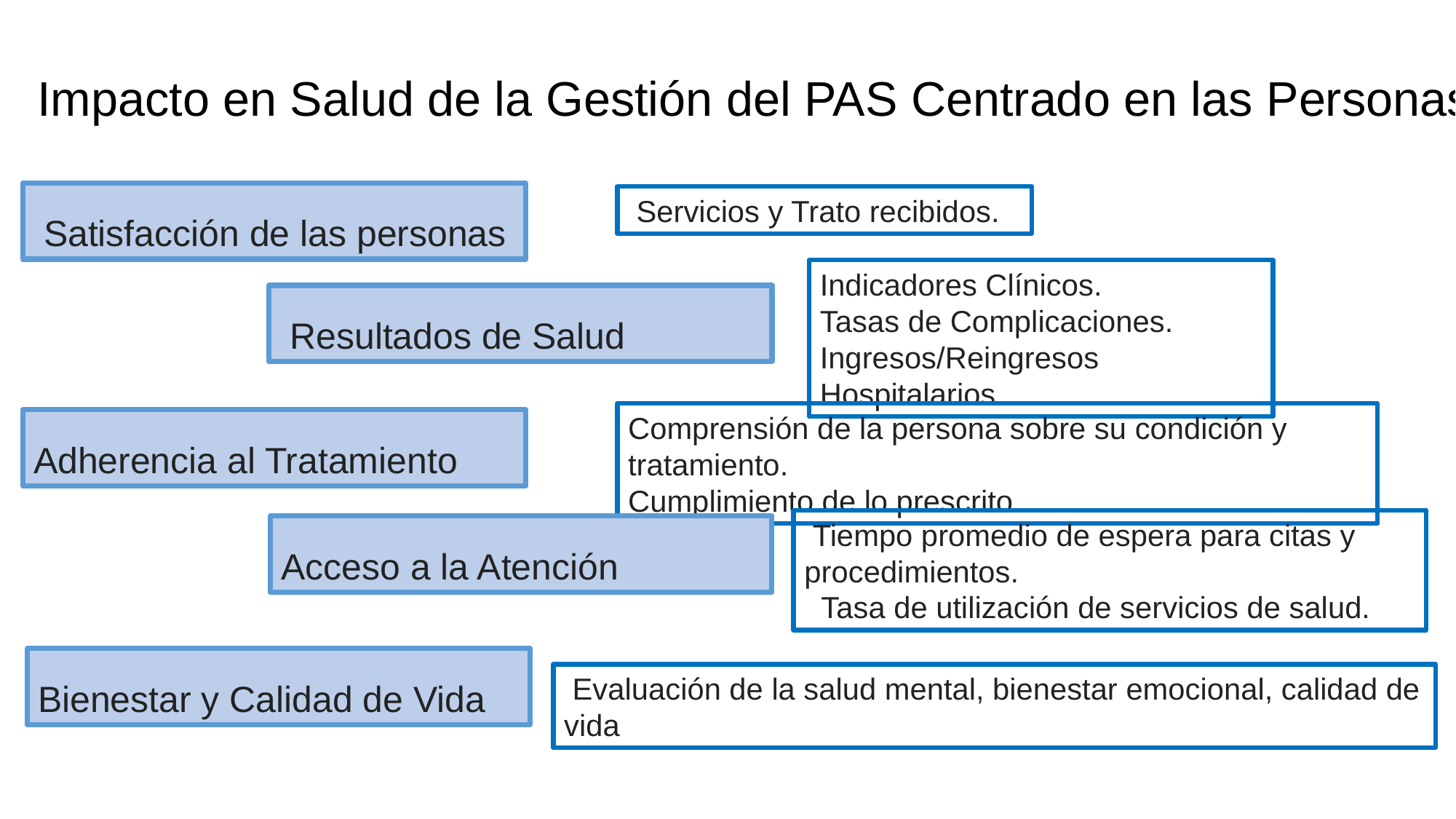

Impacto en Salud de la Gestión del PAS Centrado en las Personas
 Satisfacción de las personas
 Servicios y Trato recibidos.
Indicadores Clínicos.
Tasas de Complicaciones.
Ingresos/Reingresos Hospitalarios.
 Resultados de Salud
Comprensión de la persona sobre su condición y tratamiento.
Cumplimiento de lo prescrito.
Adherencia al Tratamiento
 Tiempo promedio de espera para citas y procedimientos.
  Tasa de utilización de servicios de salud.
Acceso a la Atención
Bienestar y Calidad de Vida
 Evaluación de la salud mental, bienestar emocional, calidad de vida